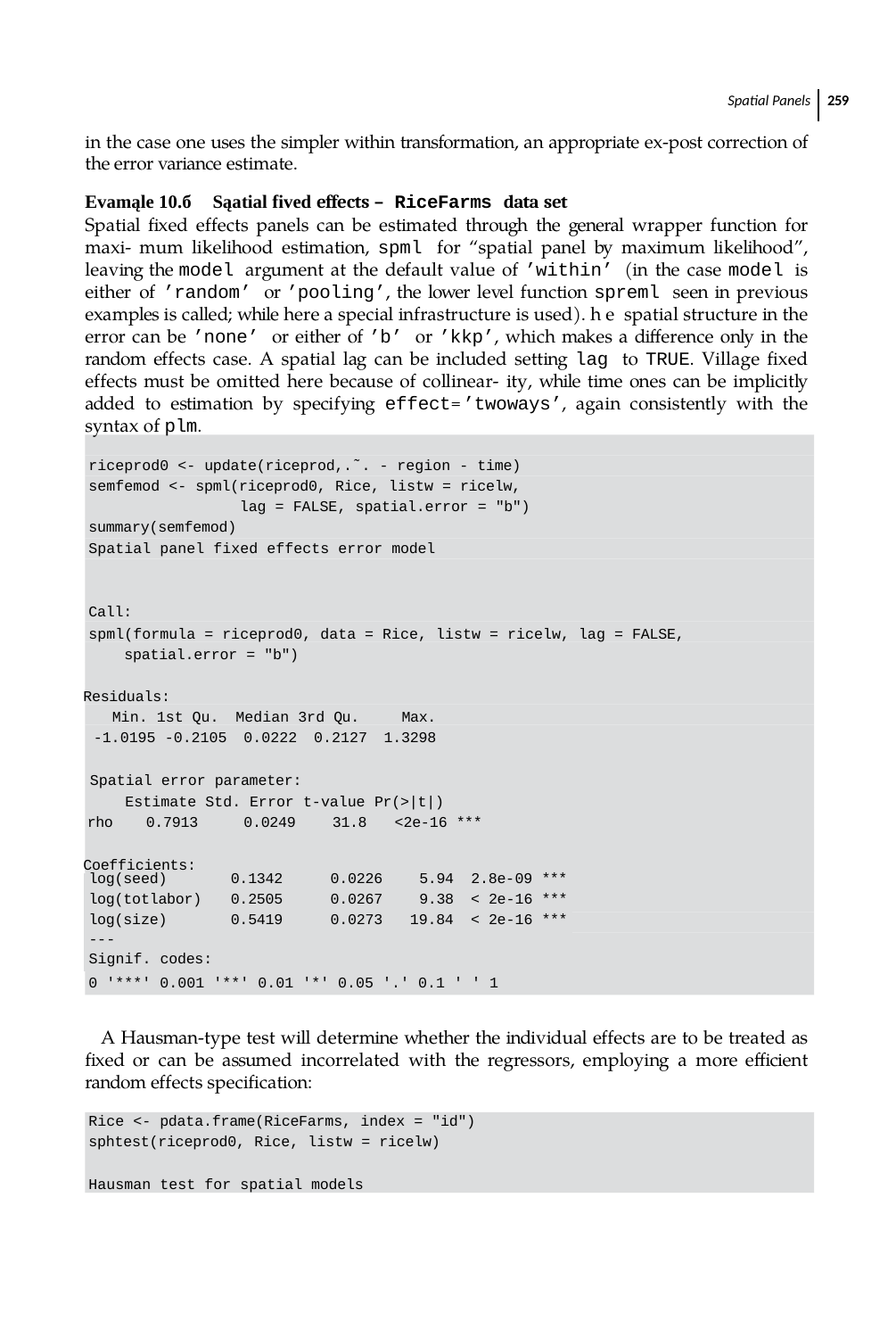

Spatial Panels  259

in the case one uses the simpler within transformation, an appropriate ex-post correction of the error variance estimate.
Evamąle 10.б  Sąatial fived effects – RiceFarms data set
Spatial ﬁxed effects panels can be estimated through the general wrapper function for maxi- mum likelihood estimation, spml for “spatial panel by maximum likelihood”, leaving the model argument at the default value of ’within’ (in the case model is either of ’random’ or ’pooling’, the lower level function spreml seen in previous examples is called; while here a special infrastructure is used). he spatial structure in the error can be ’none’ or either of ’b’ or ’kkp’, which makes a difference only in the random effects case. A spatial lag can be included setting lag to TRUE. Village ﬁxed effects must be omitted here because of collinear- ity, while time ones can be implicitly added to estimation by specifying effect=’twoways’, again consistently with the syntax of plm.
riceprod0 <- update(riceprod,. ̃. - region - time) semfemod <- spml(riceprod0, Rice, listw = ricelw,
lag = FALSE, spatial.error = "b")
summary(semfemod)
Spatial panel fixed effects error model

Call:
spml(formula = riceprod0, data = Rice, listw = ricelw, lag = FALSE, spatial.error = "b")

Residuals:
Min. 1st Qu. Median 3rd Qu.	Max.
-1.0195 -0.2105 0.0222 0.2127 1.3298

Spatial error parameter:
Estimate Std. Error t-value Pr(>|t|)
rho	0.7913	0.0249	31.8	<2e-16 ***

Coefficients:
Estimate Std. Error t-value Pr(>|t|)

| log(seed) | 0.1342 | 0.0226 | 5.94 | 2.8e-09 \*\*\* |
| --- | --- | --- | --- | --- |
| log(totlabor) | 0.2505 | 0.0267 | 9.38 | < 2e-16 \*\*\* |
| log(size) --- Signif. codes: | 0.5419 | 0.0273 | 19.84 | < 2e-16 \*\*\* |
0 '***' 0.001 '**' 0.01 '*' 0.05 '.' 0.1 ' ' 1

A Hausman-type test will determine whether the individual effects are to be treated as ﬁxed or can be assumed incorrelated with the regressors, employing a more eﬃcient random effects speciﬁcation:

Rice <- pdata.frame(RiceFarms, index = "id")
sphtest(riceprod0, Rice, listw = ricelw)

Hausman test for spatial models